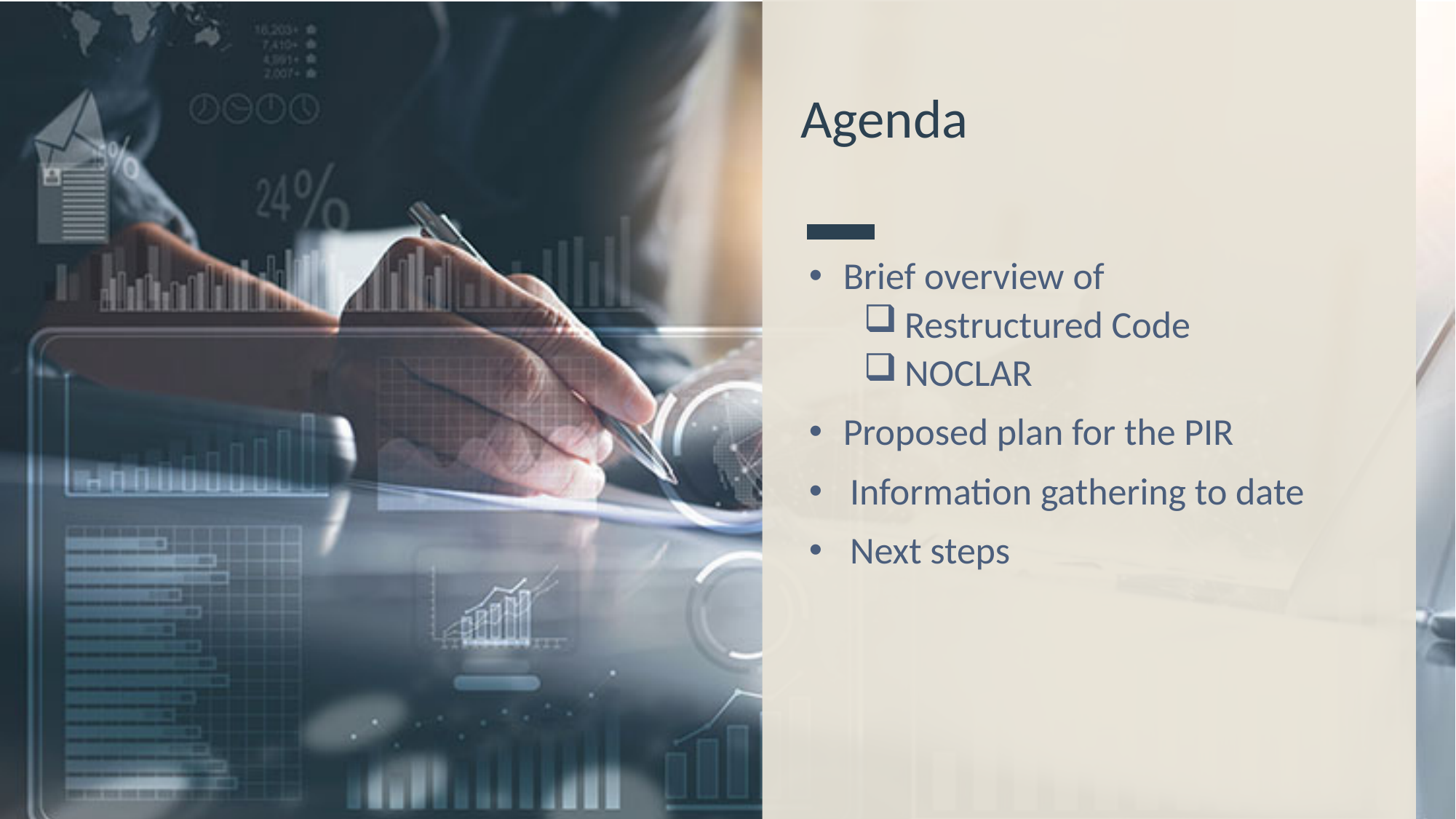

# Agenda
Brief overview of
Restructured Code
NOCLAR
Proposed plan for the PIR
Information gathering to date
Next steps